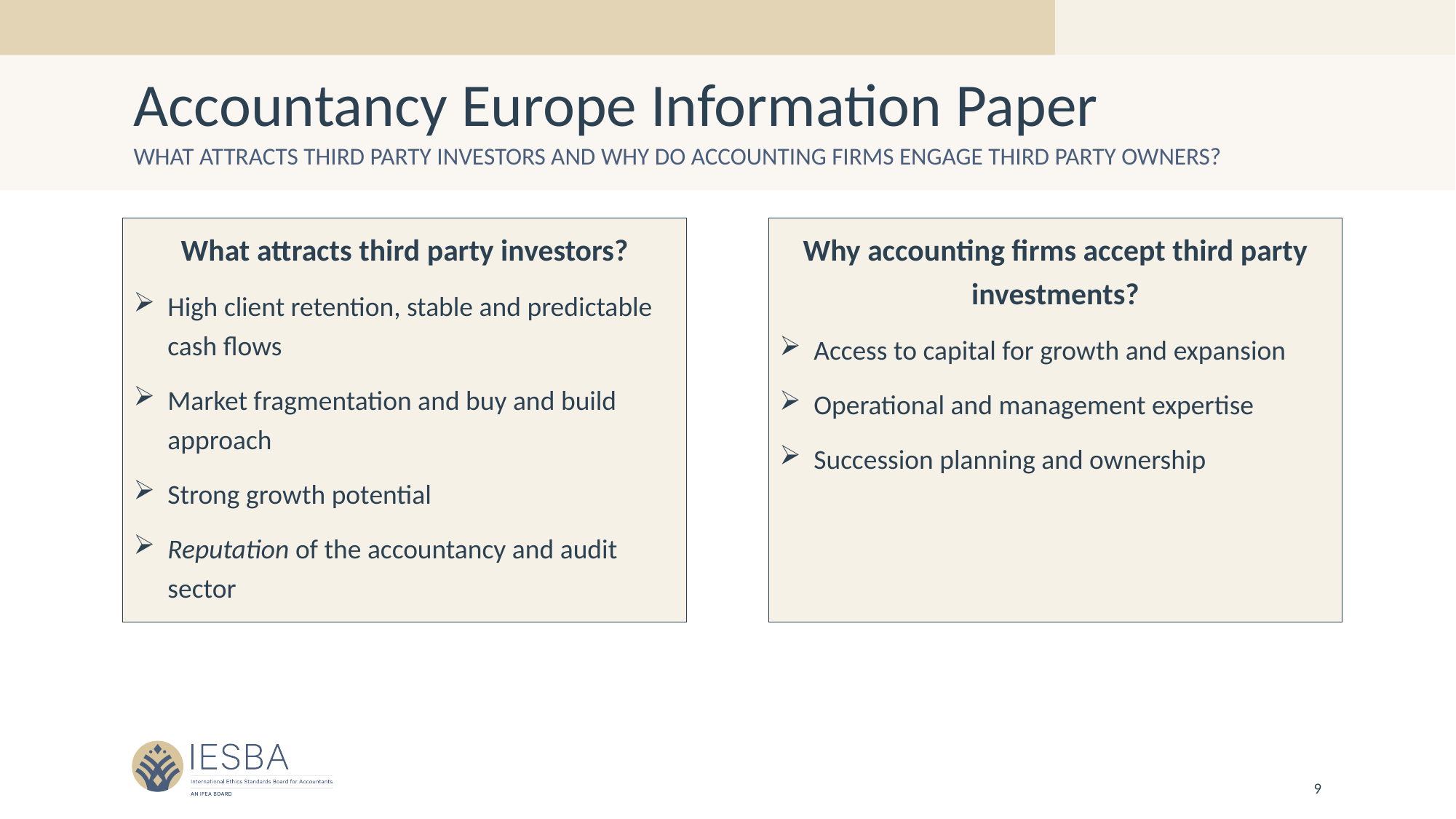

# Accountancy Europe Information Paper
What attracts third Party investors and why do accounting firms engage third party owners?
What attracts third party investors?
High client retention, stable and predictable cash flows
Market fragmentation and buy and build approach
Strong growth potential
Reputation of the accountancy and audit sector
Why accounting firms accept third party investments?
Access to capital for growth and expansion
Operational and management expertise
Succession planning and ownership
9